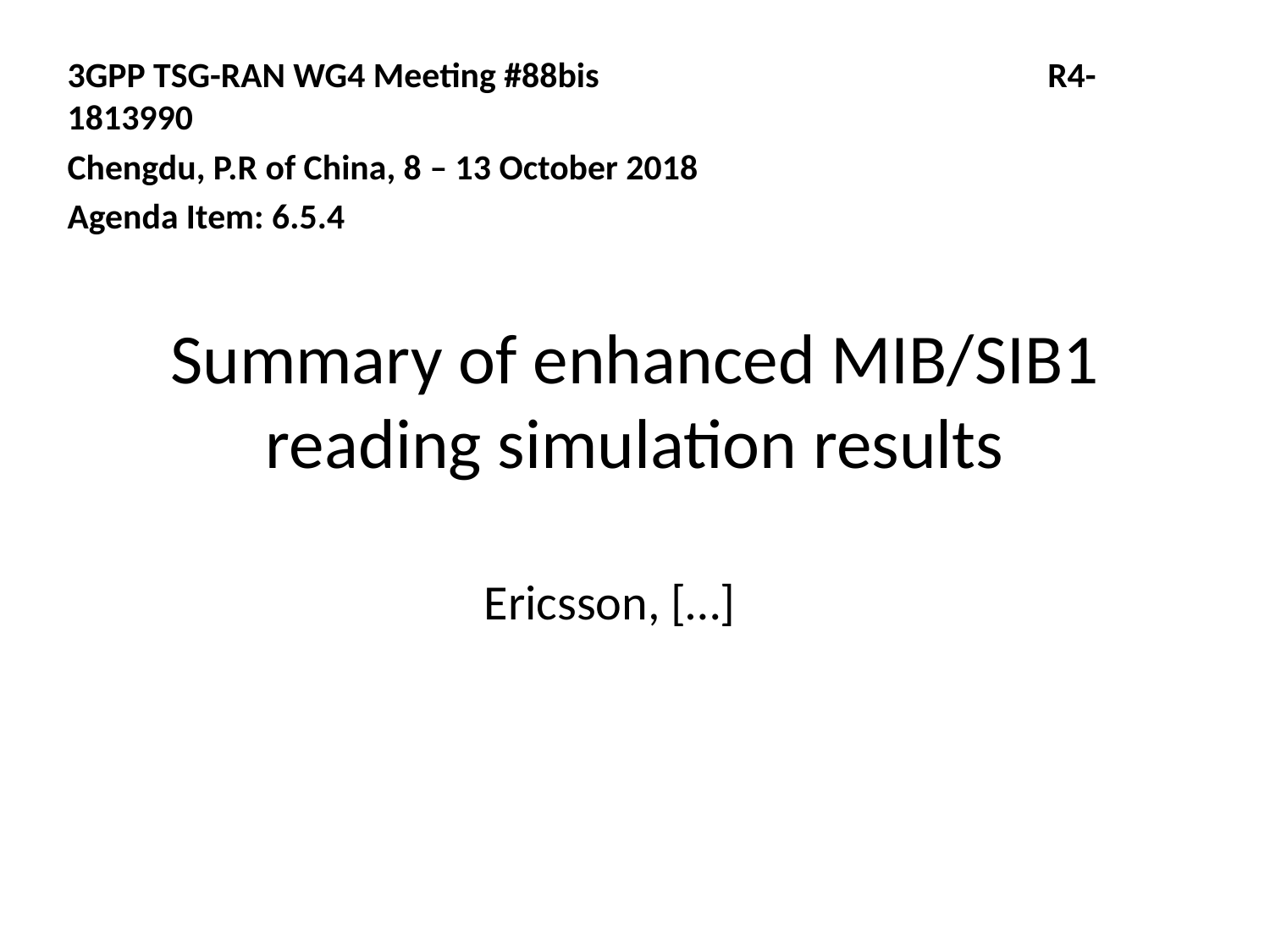

3GPP TSG-RAN WG4 Meeting #88bis	                                           R4-1813990
Chengdu, P.R of China, 8 – 13 October 2018
Agenda Item: 6.5.4
# Summary of enhanced MIB/SIB1 reading simulation results
Ericsson, […]